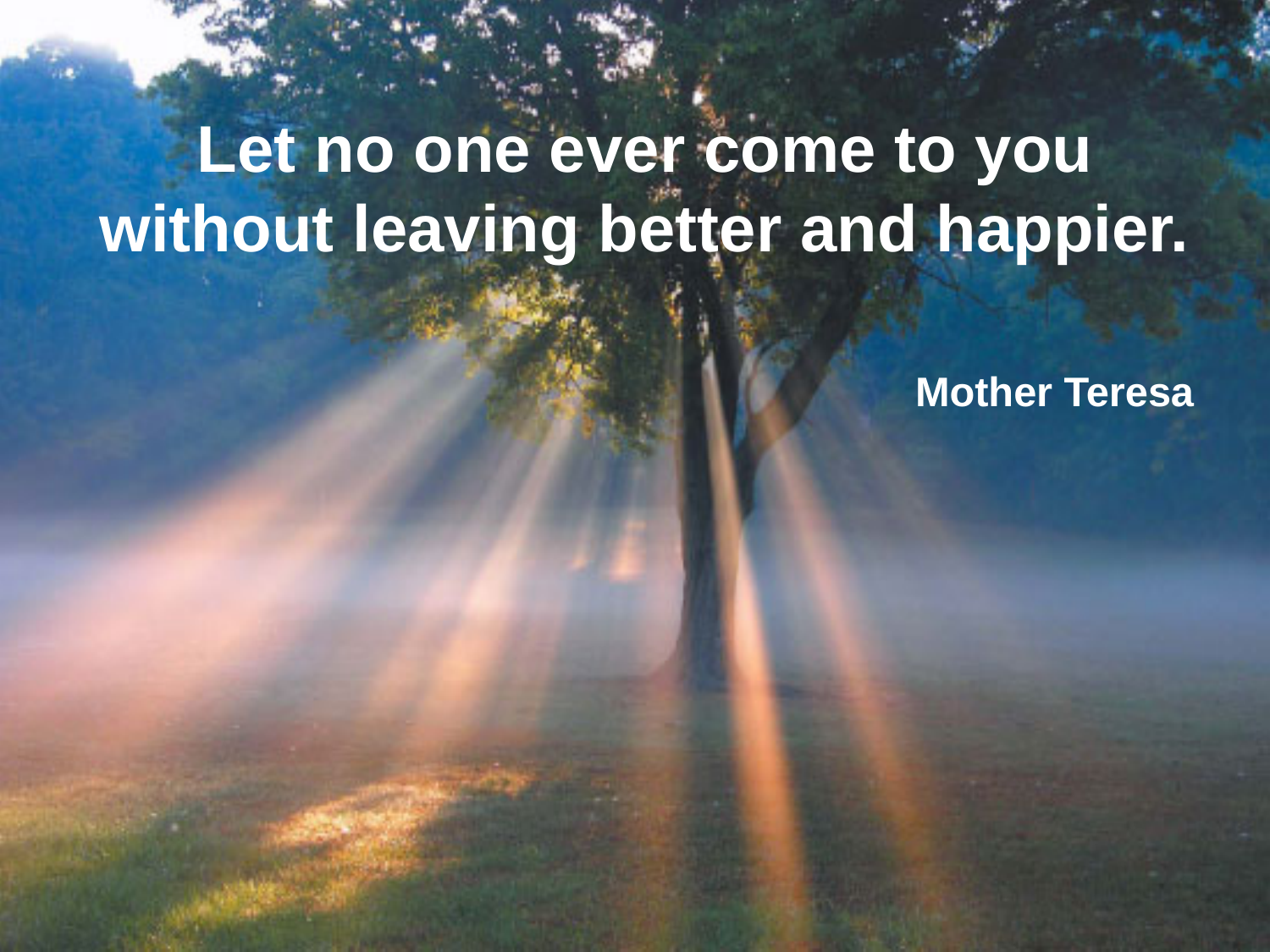

Let no one ever come to you without leaving better and happier.

Mother Teresa